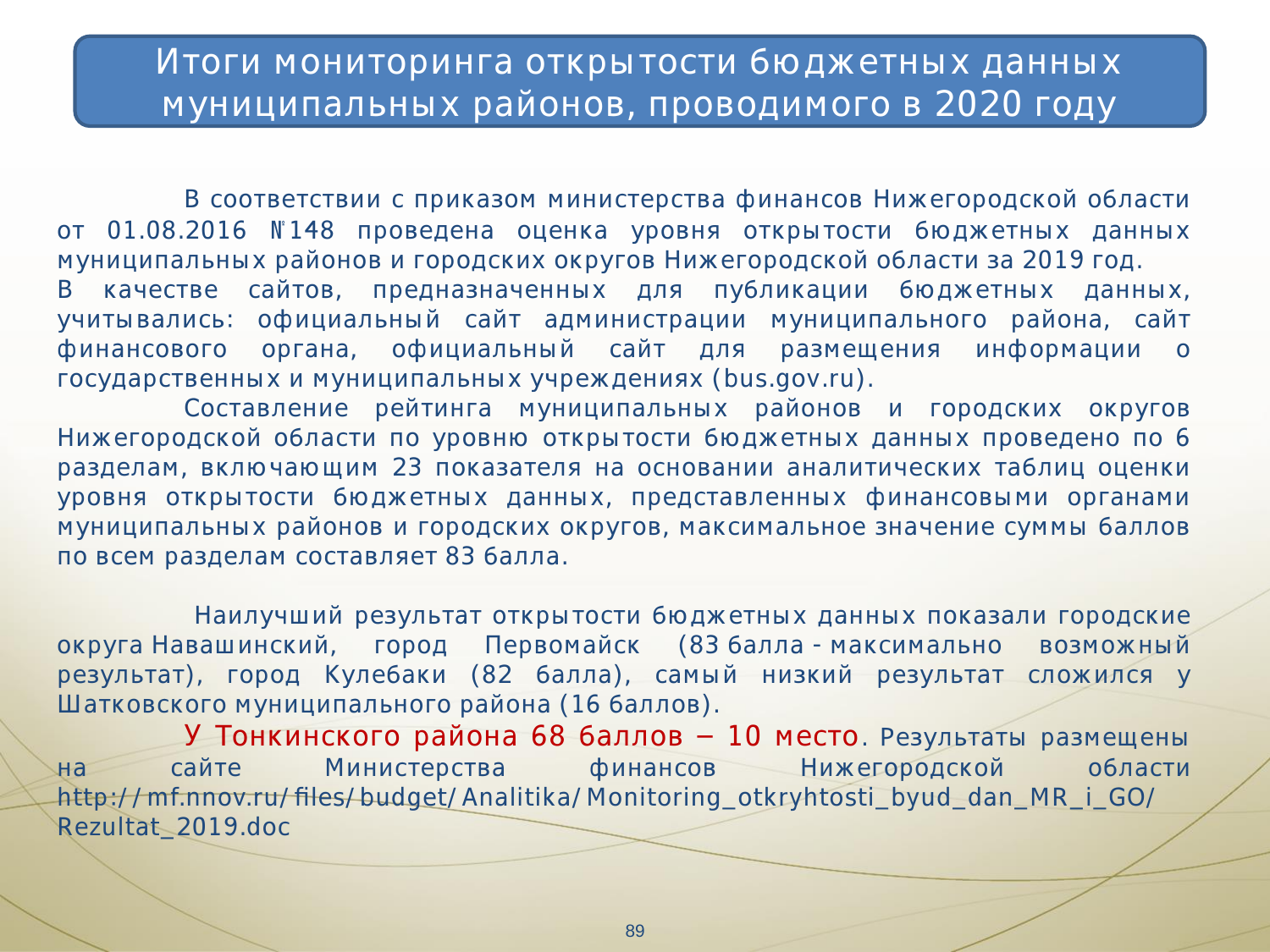

Итоги мониторинга открытости бюджетных данных муниципальных районов, проводимого в 2020 году
	В соответствии с приказом министерства финансов Нижегородской области от 01.08.2016 №148 проведена оценка уровня открытости бюджетных данных муниципальных районов и городских округов Нижегородской области за 2019 год.
В качестве сайтов, предназначенных для публикации бюджетных данных, учитывались: официальный сайт администрации муниципального района, сайт финансового органа, официальный сайт для размещения информации о государственных и муниципальных учреждениях (bus.gov.ru).
	Составление рейтинга муниципальных районов и городских округов Нижегородской области по уровню открытости бюджетных данных проведено по 6 разделам, включающим 23 показателя на основании аналитических таблиц оценки уровня открытости бюджетных данных, представленных финансовыми органами муниципальных районов и городских округов, максимальное значение суммы баллов по всем разделам составляет 83 балла.
	 Наилучший результат открытости бюджетных данных показали городские округа Навашинский, город Первомайск (83 балла - максимально возможный результат), город Кулебаки (82 балла), самый низкий результат сложился у Шатковского муниципального района (16 баллов).
	У Тонкинского района 68 баллов – 10 место. Результаты размещены на сайте Министерства финансов Нижегородской области http://mf.nnov.ru/files/budget/Analitika/Monitoring_otkryhtosti_byud_dan_MR_i_GO/Rezultat_2019.doc

89